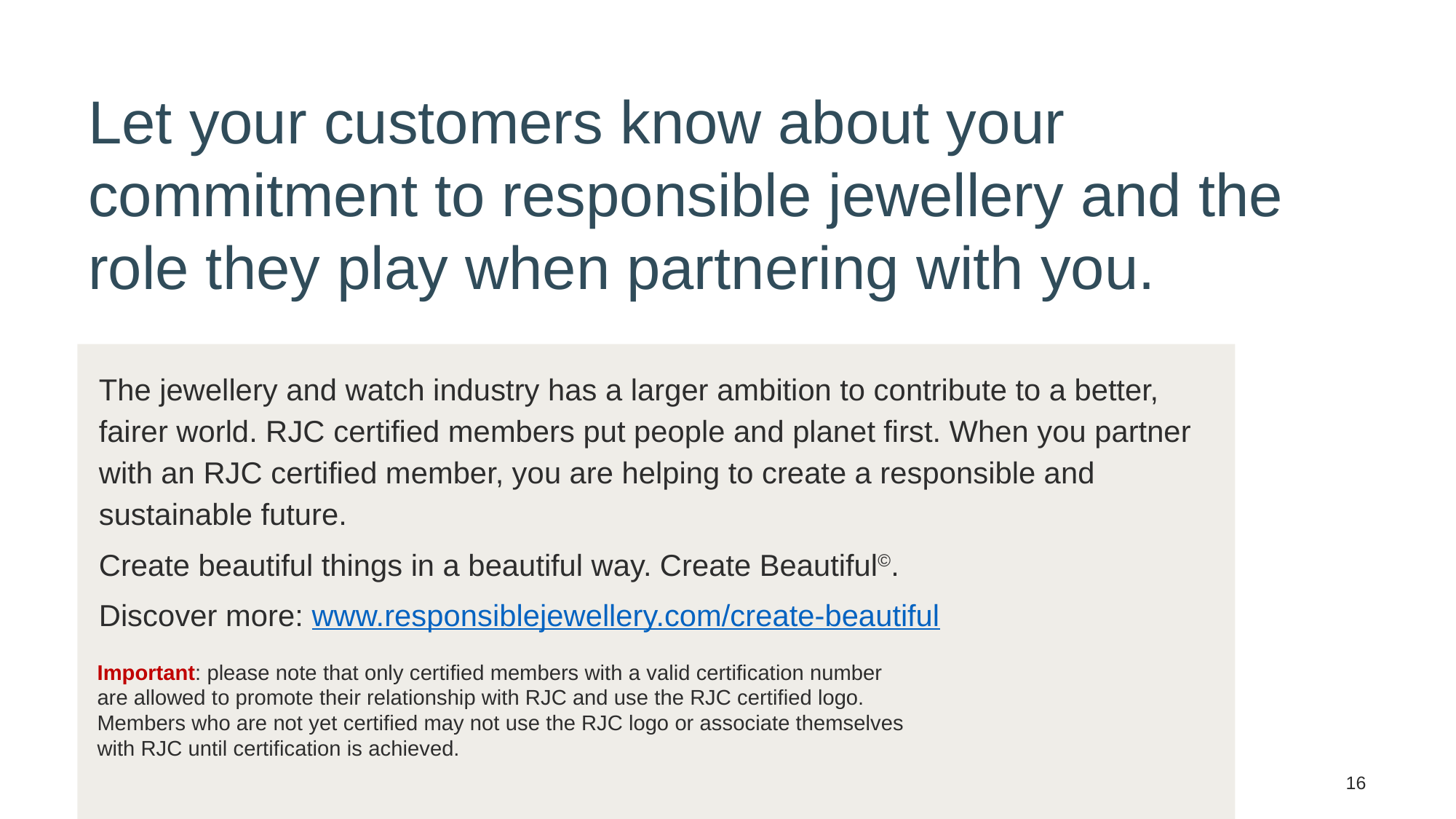

# Let your customers know about your commitment to responsible jewellery and the role they play when partnering with you.
The jewellery and watch industry has a larger ambition to contribute to a better, fairer world. RJC certified members put people and planet first. When you partner with an RJC certified member, you are helping to create a responsible and sustainable future.
Create beautiful things in a beautiful way. Create Beautiful©.
Discover more: www.responsiblejewellery.com/create-beautiful
Important: please note that only certified members with a valid certification number are allowed to promote their relationship with RJC and use the RJC certified logo. Members who are not yet certified may not use the RJC logo or associate themselves with RJC until certification is achieved.
16